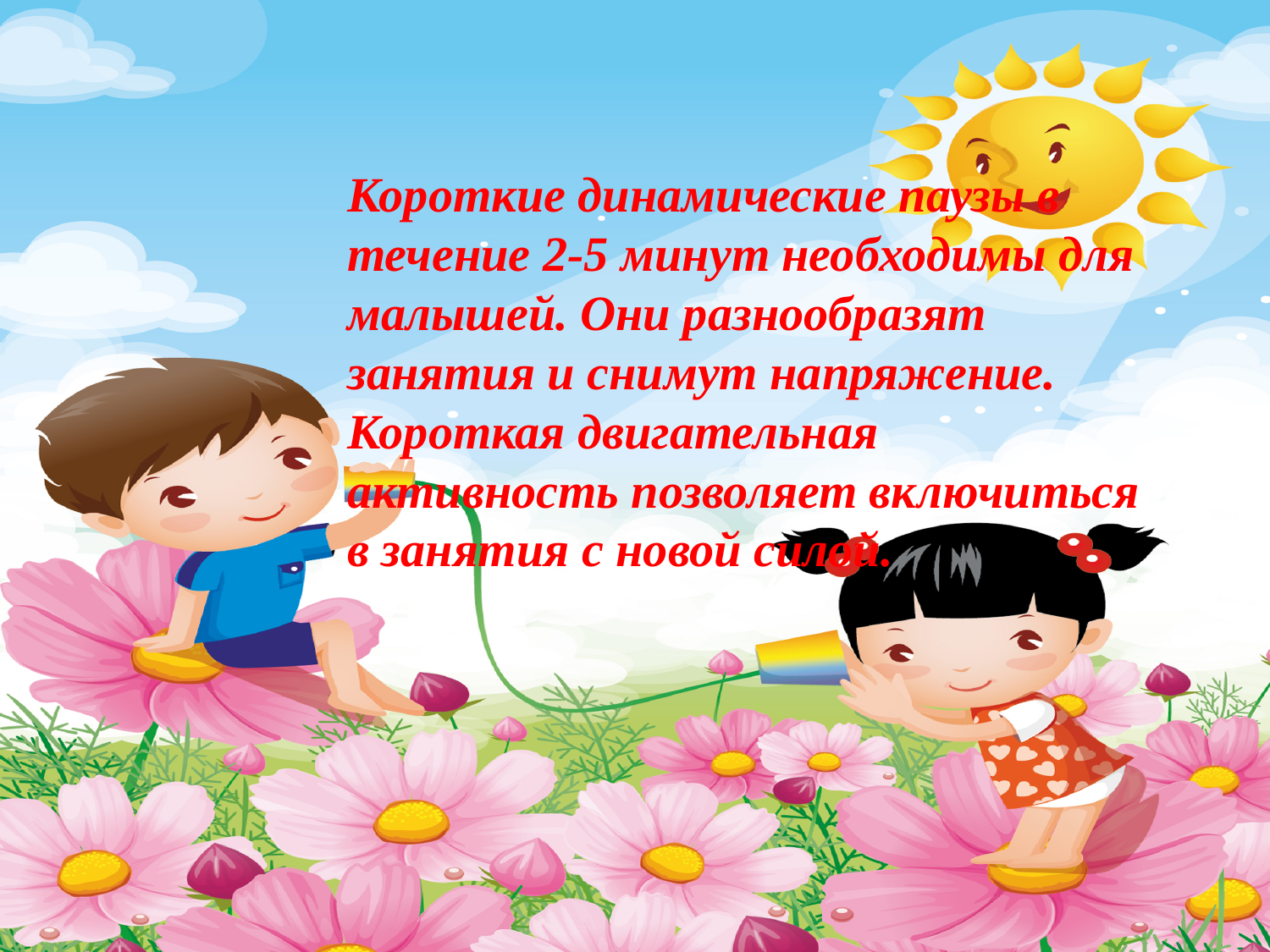

Короткие динамические паузы в течение 2-5 минут необходимы для малышей. Они разнообразят занятия и снимут напряжение. Короткая двигательная активность позволяет включиться в занятия с новой силой.